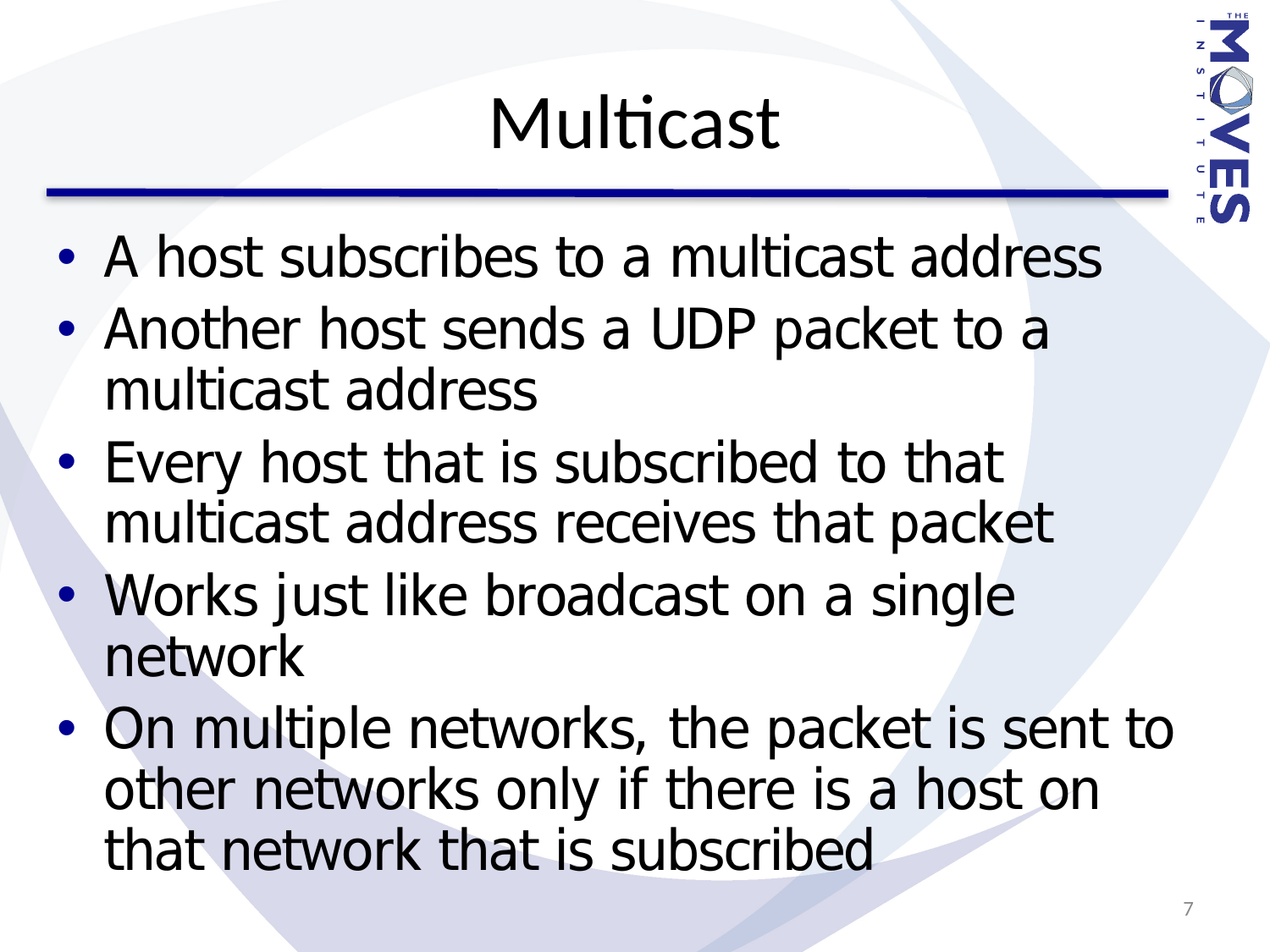

# Multicast
A host subscribes to a multicast address
Another host sends a UDP packet to a multicast address
Every host that is subscribed to that multicast address receives that packet
Works just like broadcast on a single network
On multiple networks, the packet is sent to other networks only if there is a host on that network that is subscribed
7